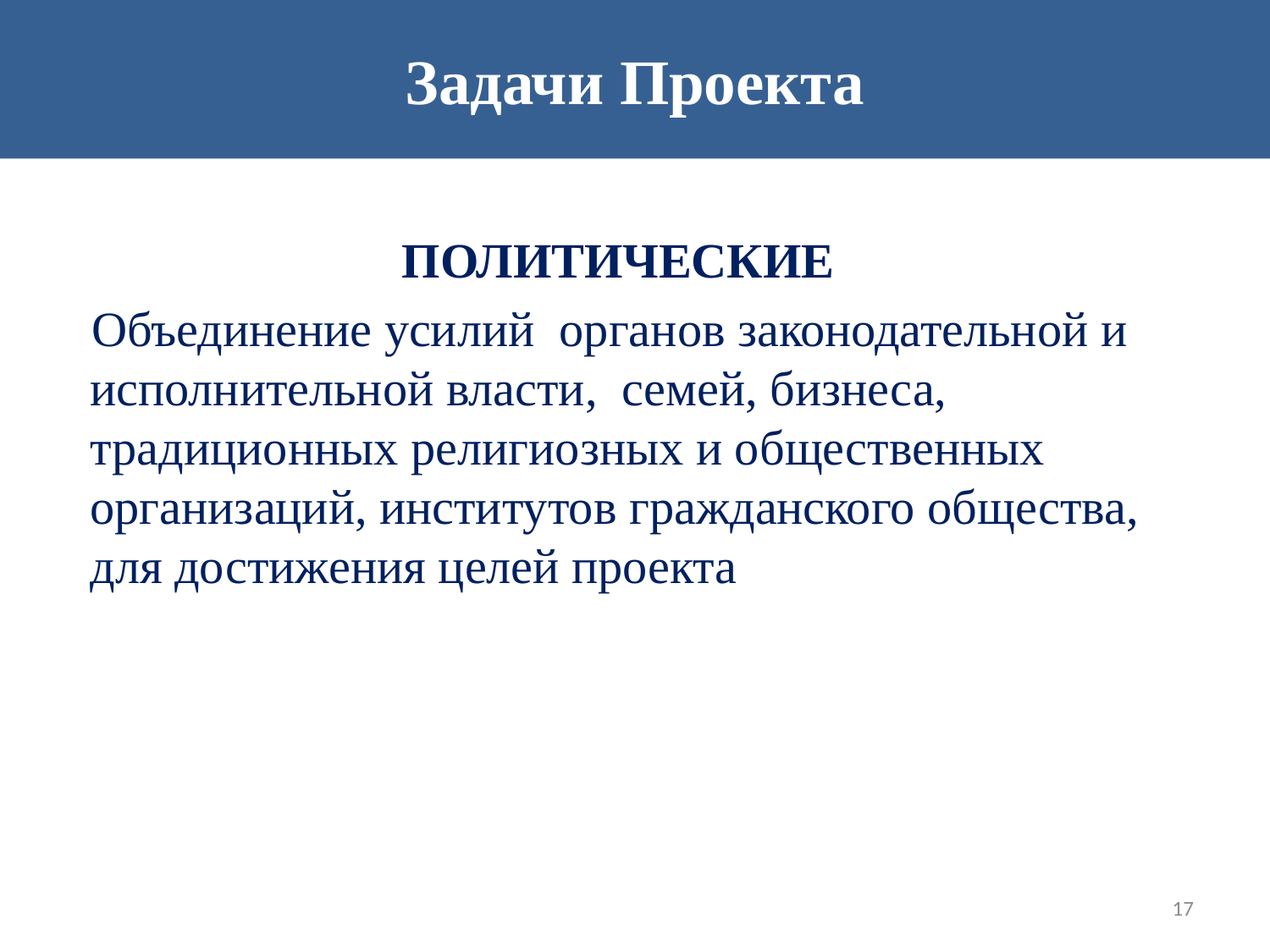

# Задачи Проекта
ПОЛИТИЧЕСКИЕ
    Объединение усилий  органов законодательной и исполнительной власти,  семей, бизнеса, традиционных религиозных и общественных организаций, институтов гражданского общества, для достижения целей проекта

17